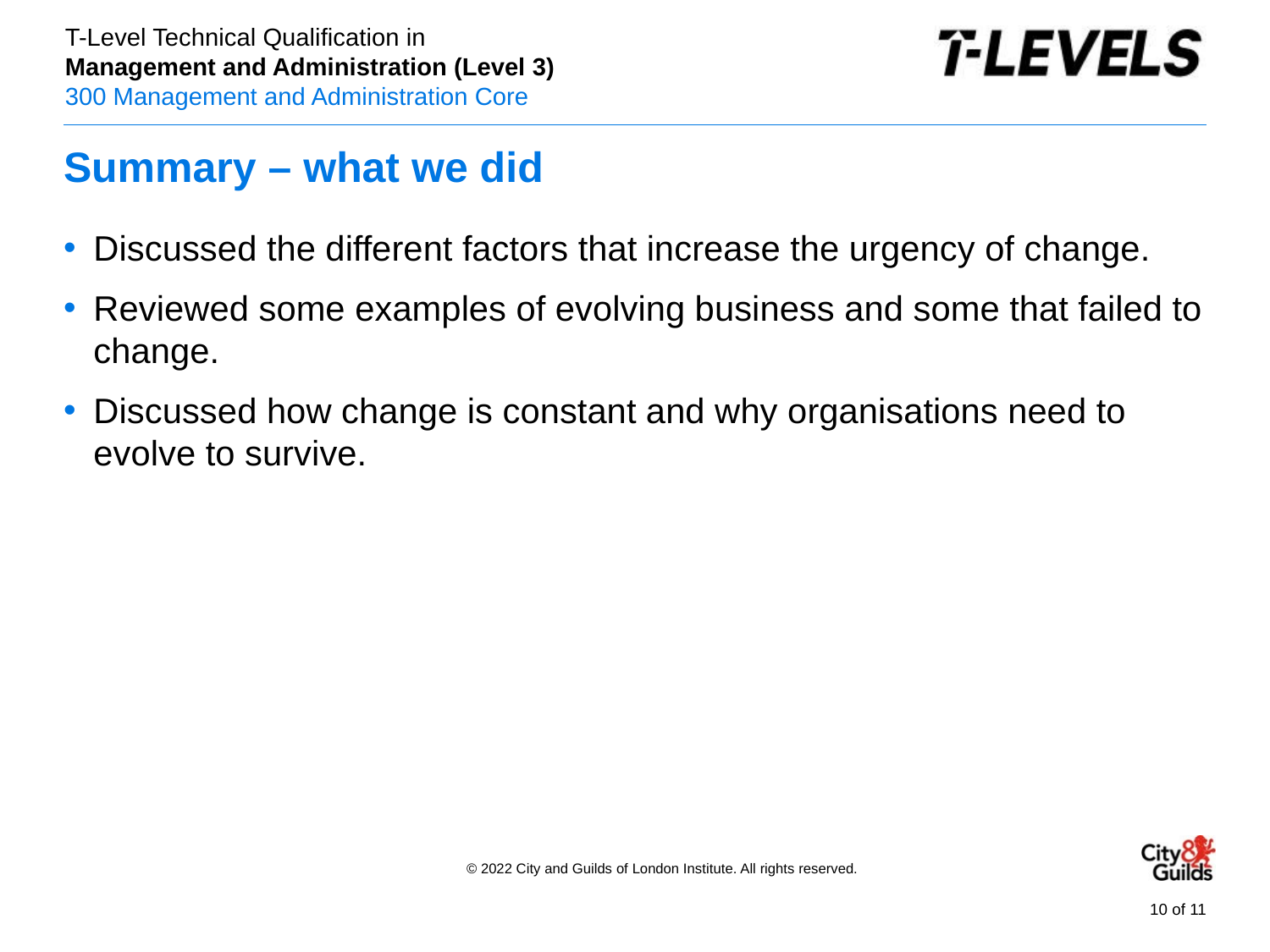

# Summary – what we did
Discussed the different factors that increase the urgency of change.
Reviewed some examples of evolving business and some that failed to change.
Discussed how change is constant and why organisations need to evolve to survive.